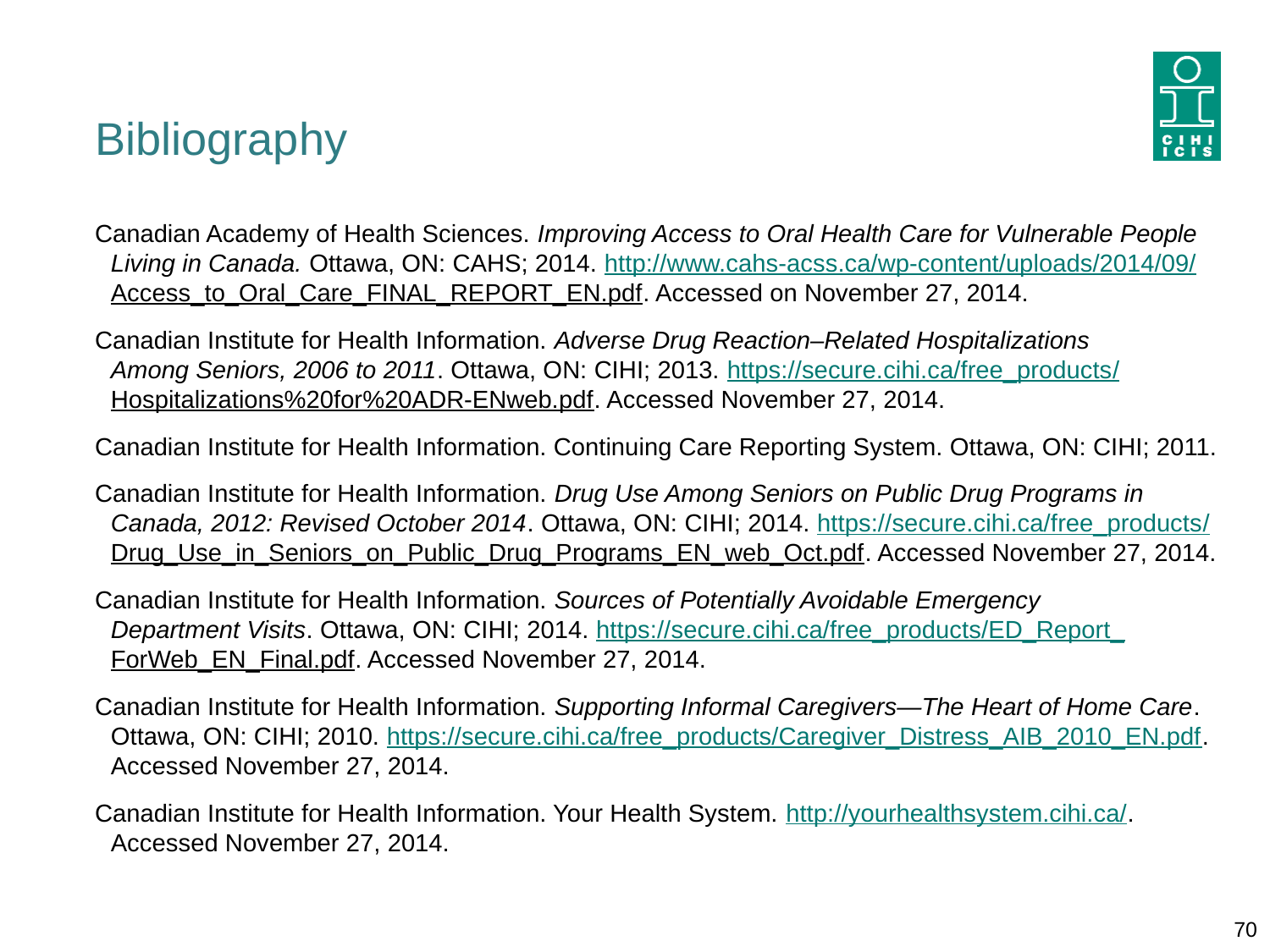

# Bibliography
Canadian Academy of Health Sciences. Improving Access to Oral Health Care for Vulnerable People Living in Canada. Ottawa, ON: CAHS; 2014. http://www.cahs-acss.ca/wp-content/uploads/2014/09/
Access_to_Oral_Care_FINAL_REPORT_EN.pdf. Accessed on November 27, 2014.
Canadian Institute for Health Information. Adverse Drug Reaction–Related Hospitalizations
Among Seniors, 2006 to 2011. Ottawa, ON: CIHI; 2013. https://secure.cihi.ca/free_products/
Hospitalizations%20for%20ADR-ENweb.pdf. Accessed November 27, 2014.
Canadian Institute for Health Information. Continuing Care Reporting System. Ottawa, ON: CIHI; 2011.
Canadian Institute for Health Information. Drug Use Among Seniors on Public Drug Programs in Canada, 2012: Revised October 2014. Ottawa, ON: CIHI; 2014. https://secure.cihi.ca/free_products/
Drug_Use_in_Seniors_on_Public_Drug_Programs_EN_web_Oct.pdf. Accessed November 27, 2014.
Canadian Institute for Health Information. Sources of Potentially Avoidable Emergency
Department Visits. Ottawa, ON: CIHI; 2014. https://secure.cihi.ca/free_products/ED_Report_
ForWeb_EN_Final.pdf. Accessed November 27, 2014.
Canadian Institute for Health Information. Supporting Informal Caregivers—The Heart of Home Care. Ottawa, ON: CIHI; 2010. https://secure.cihi.ca/free_products/Caregiver_Distress_AIB_2010_EN.pdf. Accessed November 27, 2014.
Canadian Institute for Health Information. Your Health System. http://yourhealthsystem.cihi.ca/. Accessed November 27, 2014.
70